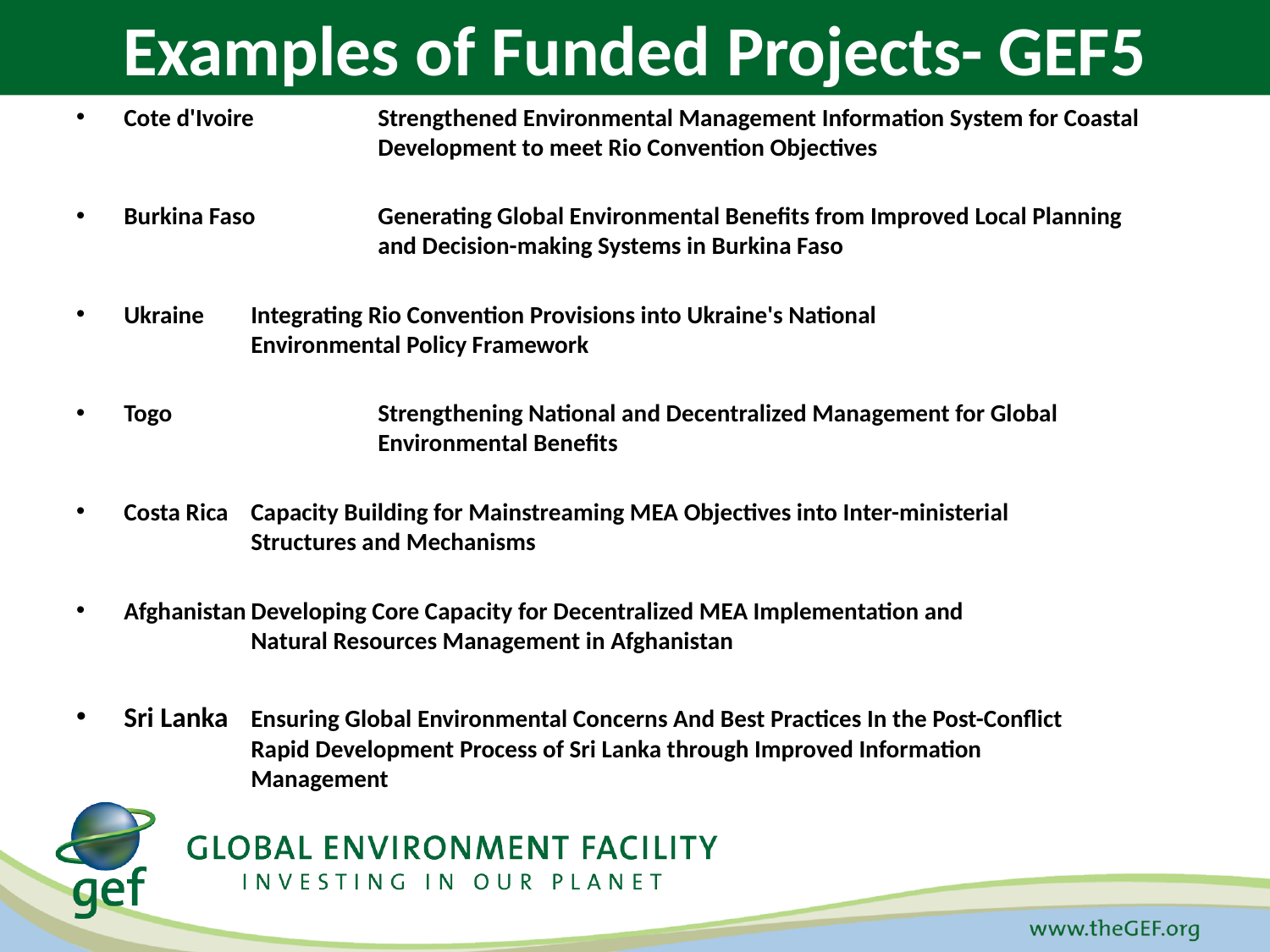

Examples of Funded Projects- GEF5
Cote d'Ivoire	Strengthened Environmental Management Information System for Coastal 		Development to meet Rio Convention Objectives

Burkina Faso	Generating Global Environmental Benefits from Improved Local Planning 			and Decision-making Systems in Burkina Faso

Ukraine	Integrating Rio Convention Provisions into Ukraine's National 				Environmental Policy Framework

Togo		Strengthening National and Decentralized Management for Global 			Environmental Benefits

Costa Rica	Capacity Building for Mainstreaming MEA Objectives into Inter-ministerial 		Structures and Mechanisms

Afghanistan	Developing Core Capacity for Decentralized MEA Implementation and 			Natural Resources Management in Afghanistan

Sri Lanka	Ensuring Global Environmental Concerns And Best Practices In the Post-Conflict 		Rapid Development Process of Sri Lanka through Improved Information 			Management